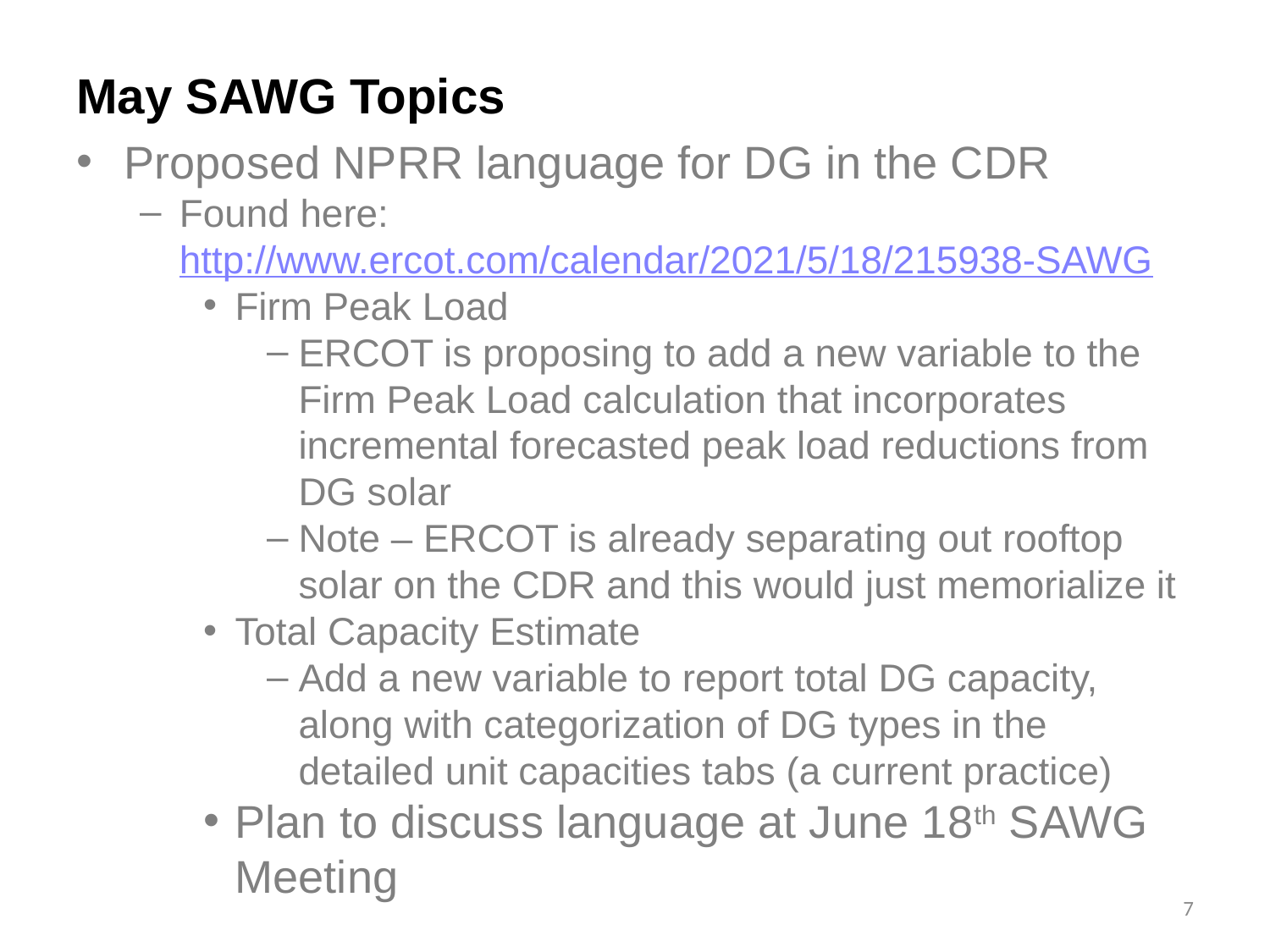

# May SAWG Topics
Proposed NPRR language for DG in the CDR
Found here: http://www.ercot.com/calendar/2021/5/18/215938-SAWG
Firm Peak Load
ERCOT is proposing to add a new variable to the Firm Peak Load calculation that incorporates incremental forecasted peak load reductions from DG solar
Note – ERCOT is already separating out rooftop solar on the CDR and this would just memorialize it
Total Capacity Estimate
Add a new variable to report total DG capacity, along with categorization of DG types in the detailed unit capacities tabs (a current practice)
Plan to discuss language at June 18th SAWG Meeting

7